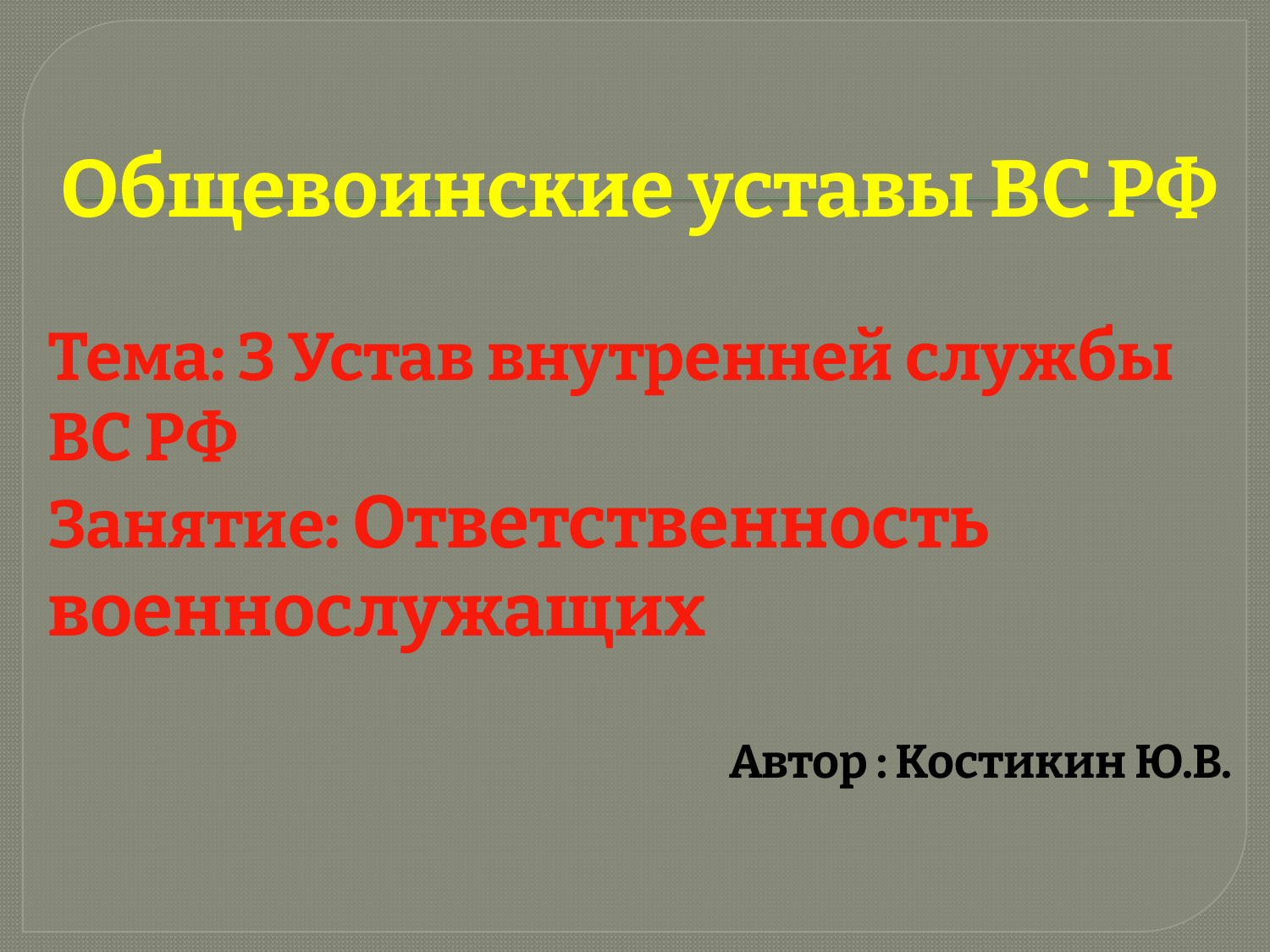

Общевоинские уставы ВС РФ

Тема: 3 Устав внутренней службы ВС РФ
Занятие: Ответственность военнослужащих

Автор : Костикин Ю.В.